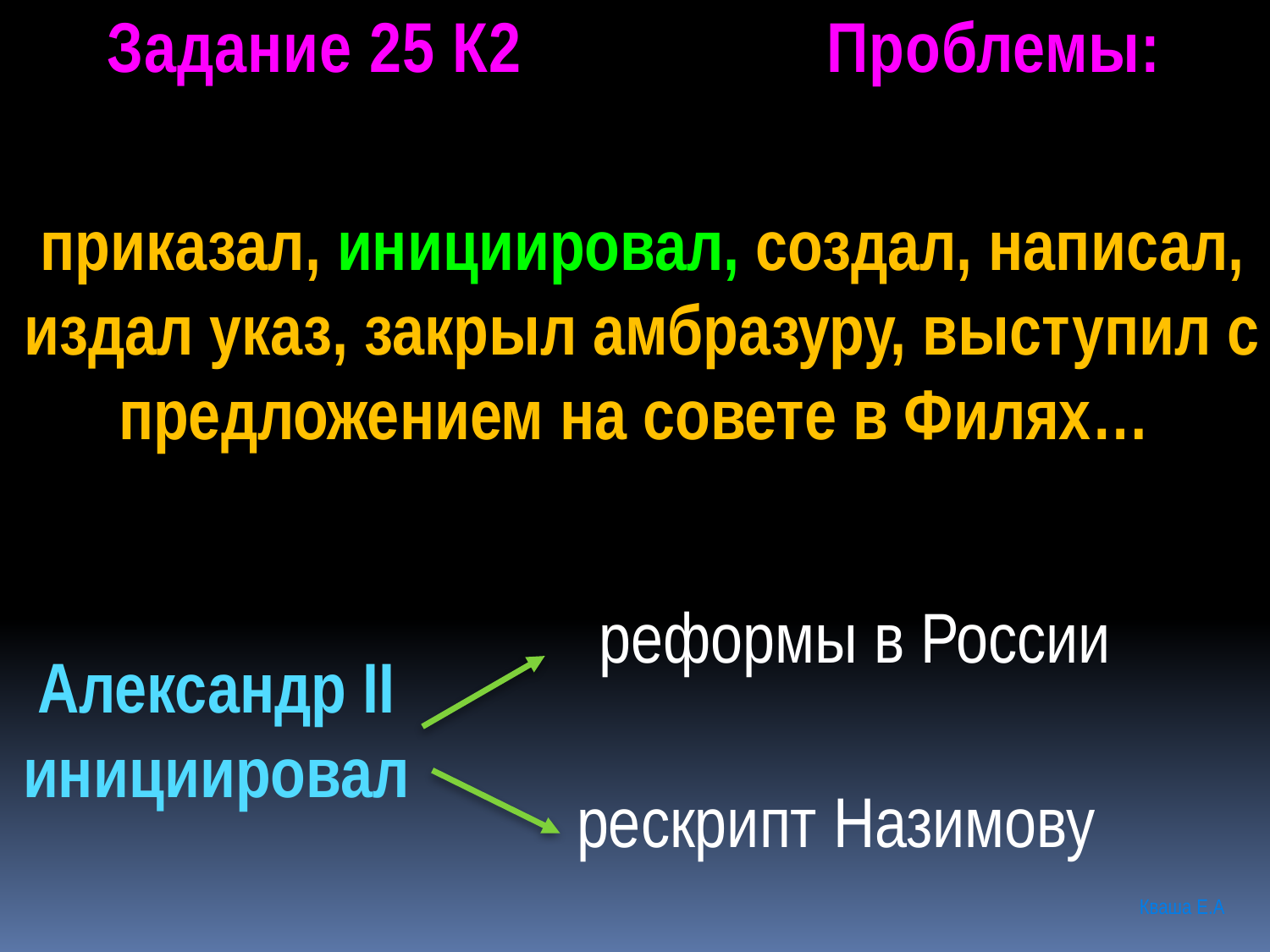

Задание 25 К2                  Проблемы:
приказал, инициировал, создал, написал, издал указ, закрыл амбразуру, выступил с предложением на совете в Филях…
реформы в России
Александр II
инициировал
рескрипт Назимову
Кваша Е.А